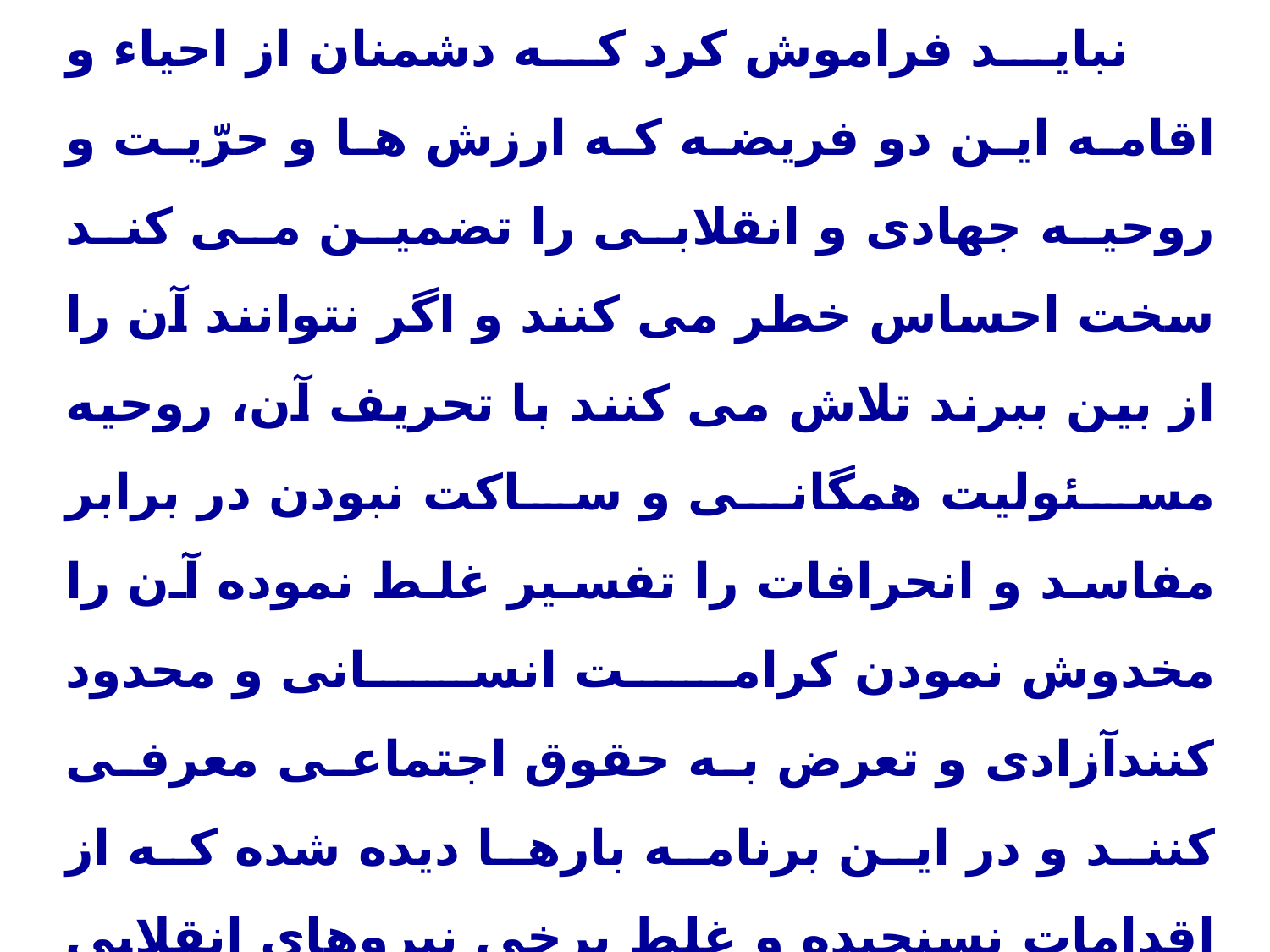

اصل نهم: جلوگیری از سوءاستفاده دشمنان

نباید فراموش کرد که دشمنان از احیاء و اقامه این دو فریضه که ارزش ها و حرّیت و روحیه جهادی و انقلابی را تضمین می کند سخت احساس خطر می کنند و اگر نتوانند آن را از بین ببرند تلاش می کنند با تحریف آن، روحیه مسئولیت همگانی و ساکت نبودن در برابر مفاسد و انحرافات را تفسیر غلط نموده آن را مخدوش نمودن کرامت انسانی و محدود کنندآزادی و تعرض به حقوق اجتماعی معرفی کنند و در این برنامه بارها دیده شده که از اقدامات نسنجیده و غلط برخی نیروهای انقلابی بیشترین سوء استفاده و  بهره برداری را کرده اند.